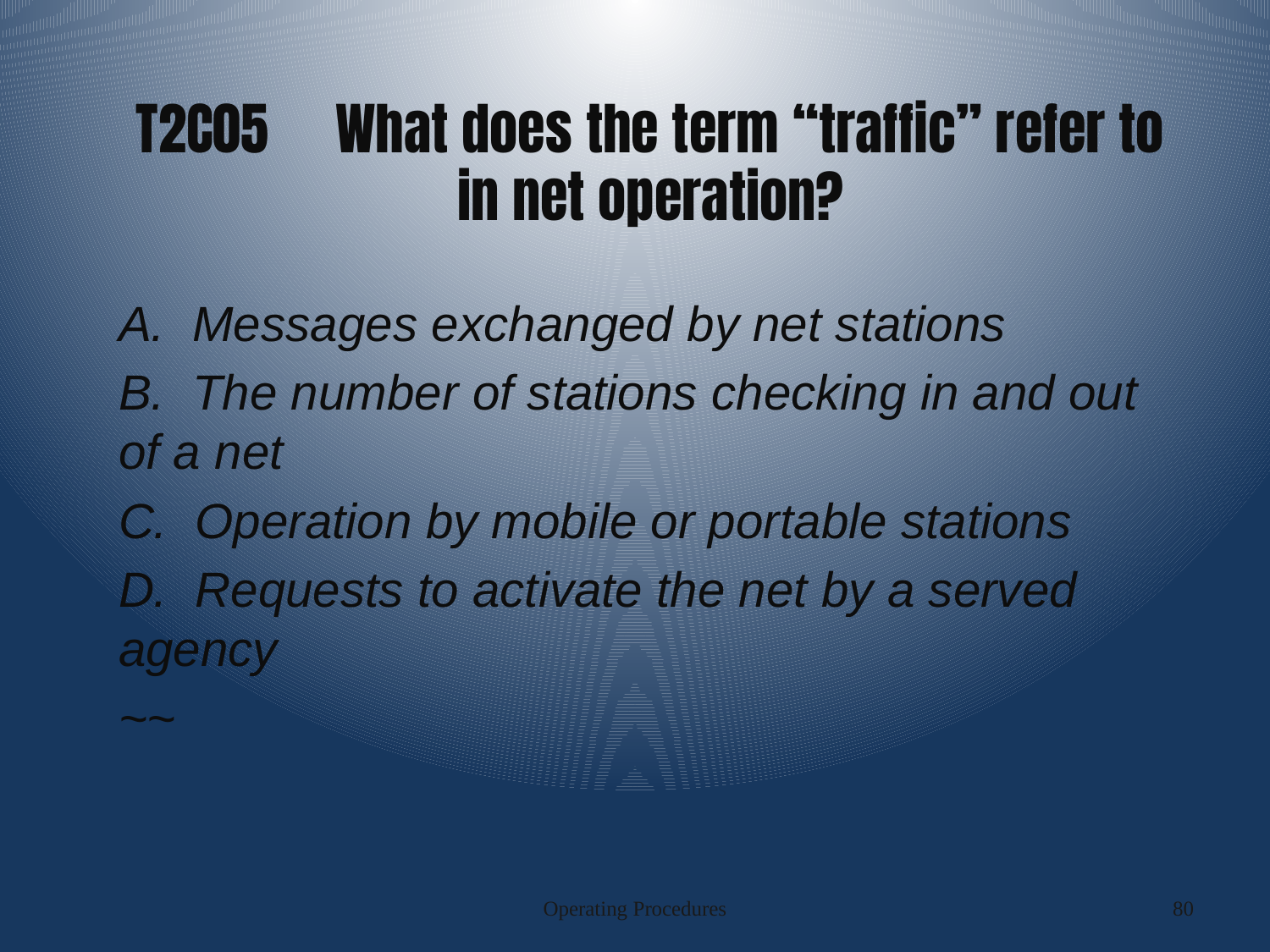

# T2C05     What does the term “traffic” refer to in net operation?
A.  Messages exchanged by net stations
B.  The number of stations checking in and out of a net
C.  Operation by mobile or portable stations
D.  Requests to activate the net by a served agency
~~
Operating Procedures
80